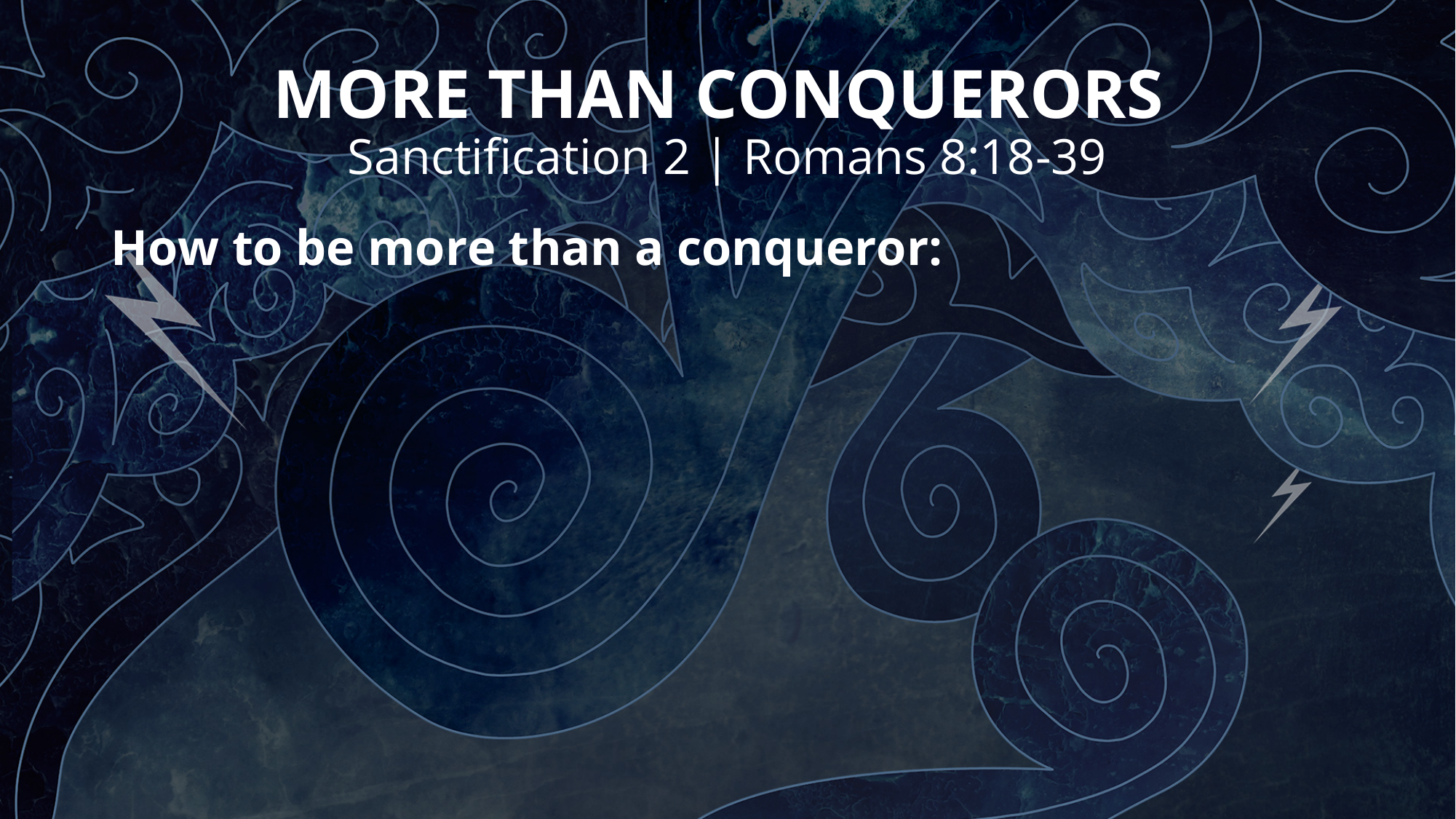

# MORE THAN CONQUERORS Sanctification 2 | Romans 8:18-39
How to be more than a conqueror: